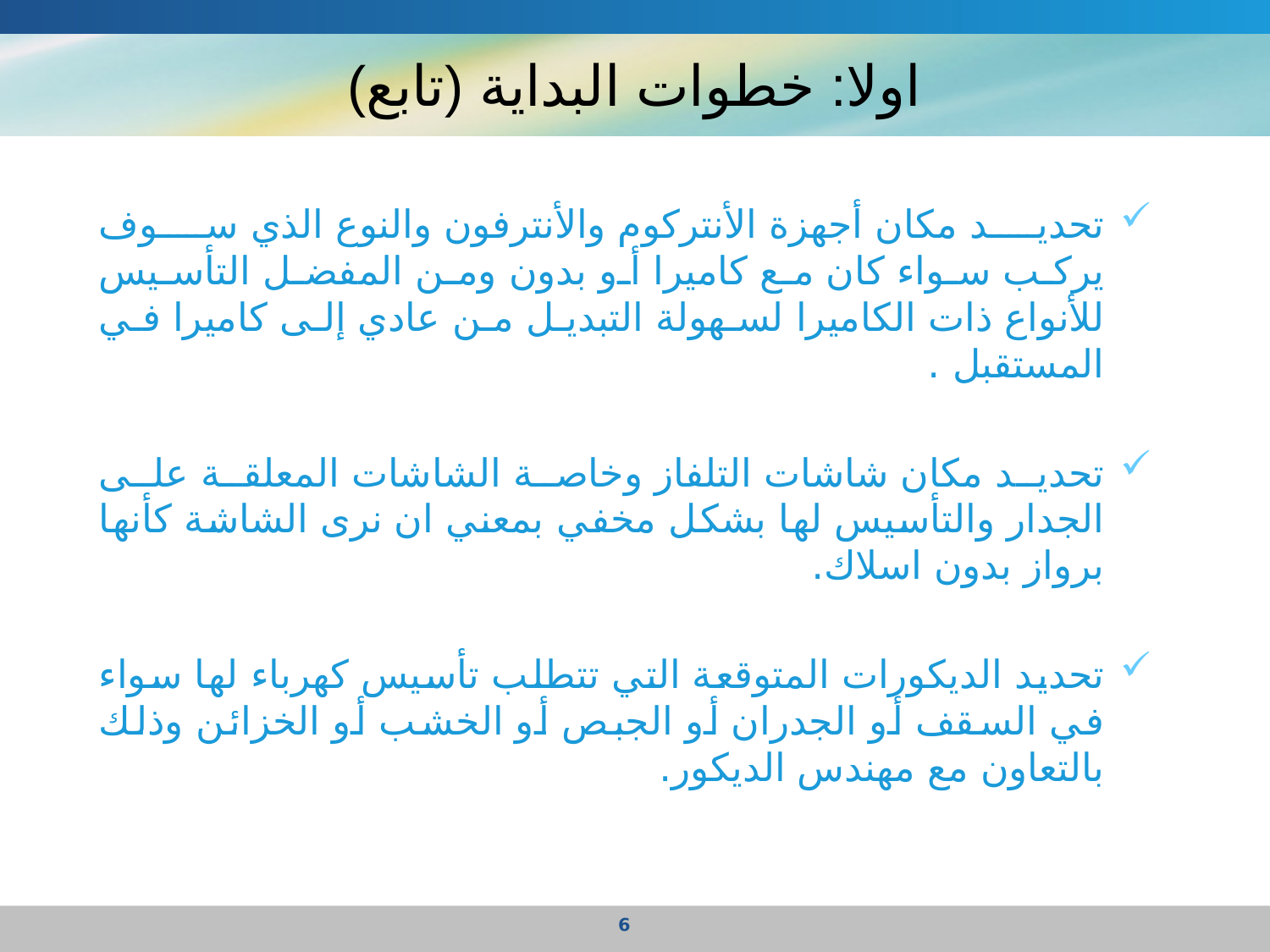

# اولا: خطوات البداية (تابع)
تحديد مكان أجهزة الأنتركوم والأنترفون والنوع الذي سوف يركب سواء كان مع كاميرا أو بدون ومن المفضل التأسيس للأنواع ذات الكاميرا لسهولة التبديل من عادي إلى كاميرا في المستقبل .

تحديد مكان شاشات التلفاز وخاصة الشاشات المعلقة على الجدار والتأسيس لها بشكل مخفي بمعني ان نرى الشاشة كأنها برواز بدون اسلاك.

تحديد الديكورات المتوقعة التي تتطلب تأسيس كهرباء لها سواء في السقف أو الجدران أو الجبص أو الخشب أو الخزائن وذلك بالتعاون مع مهندس الديكور.

6